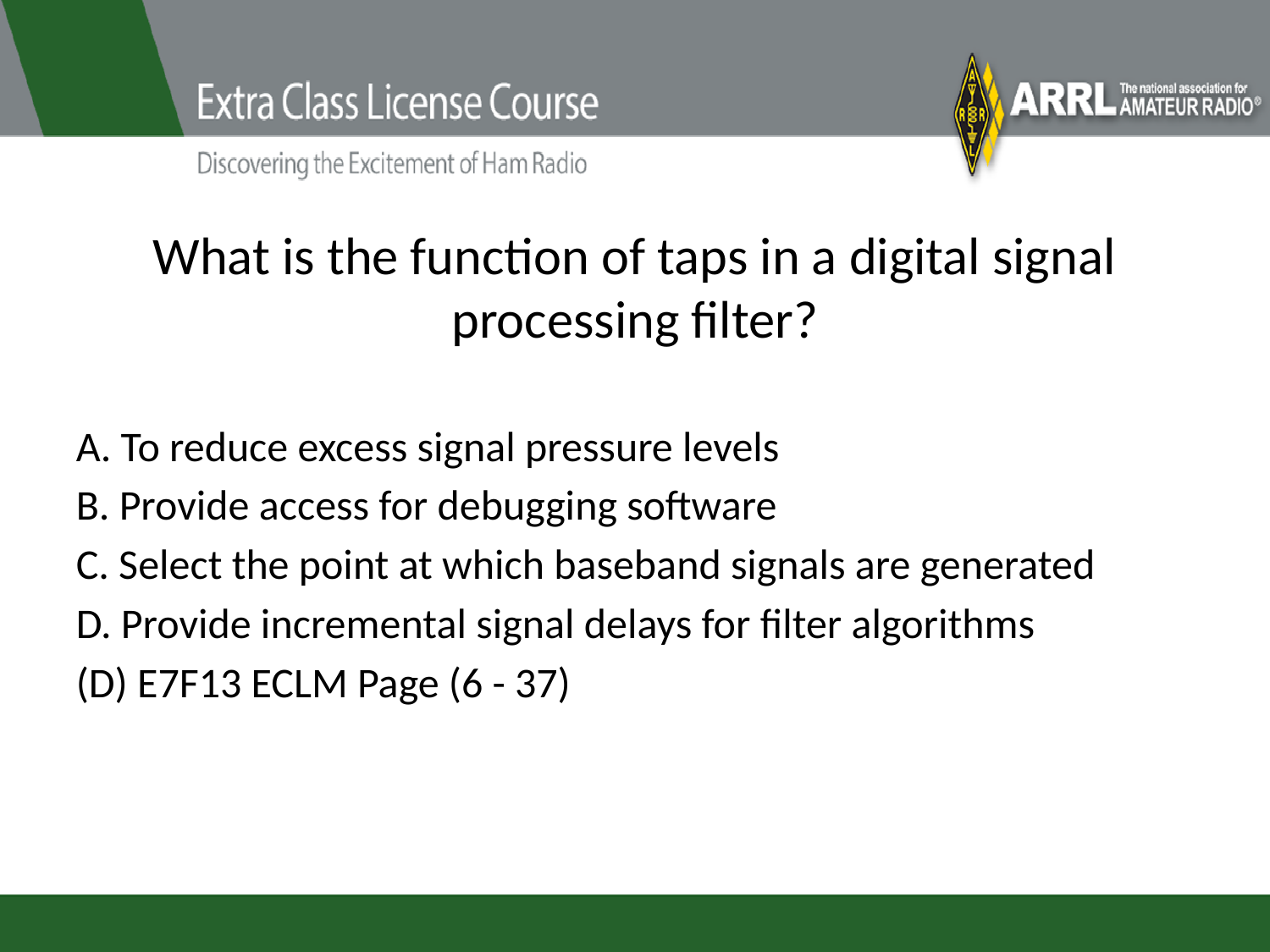

# What is the function of taps in a digital signal processing filter?
A. To reduce excess signal pressure levels
B. Provide access for debugging software
C. Select the point at which baseband signals are generated
D. Provide incremental signal delays for filter algorithms
(D) E7F13 ECLM Page (6 - 37)